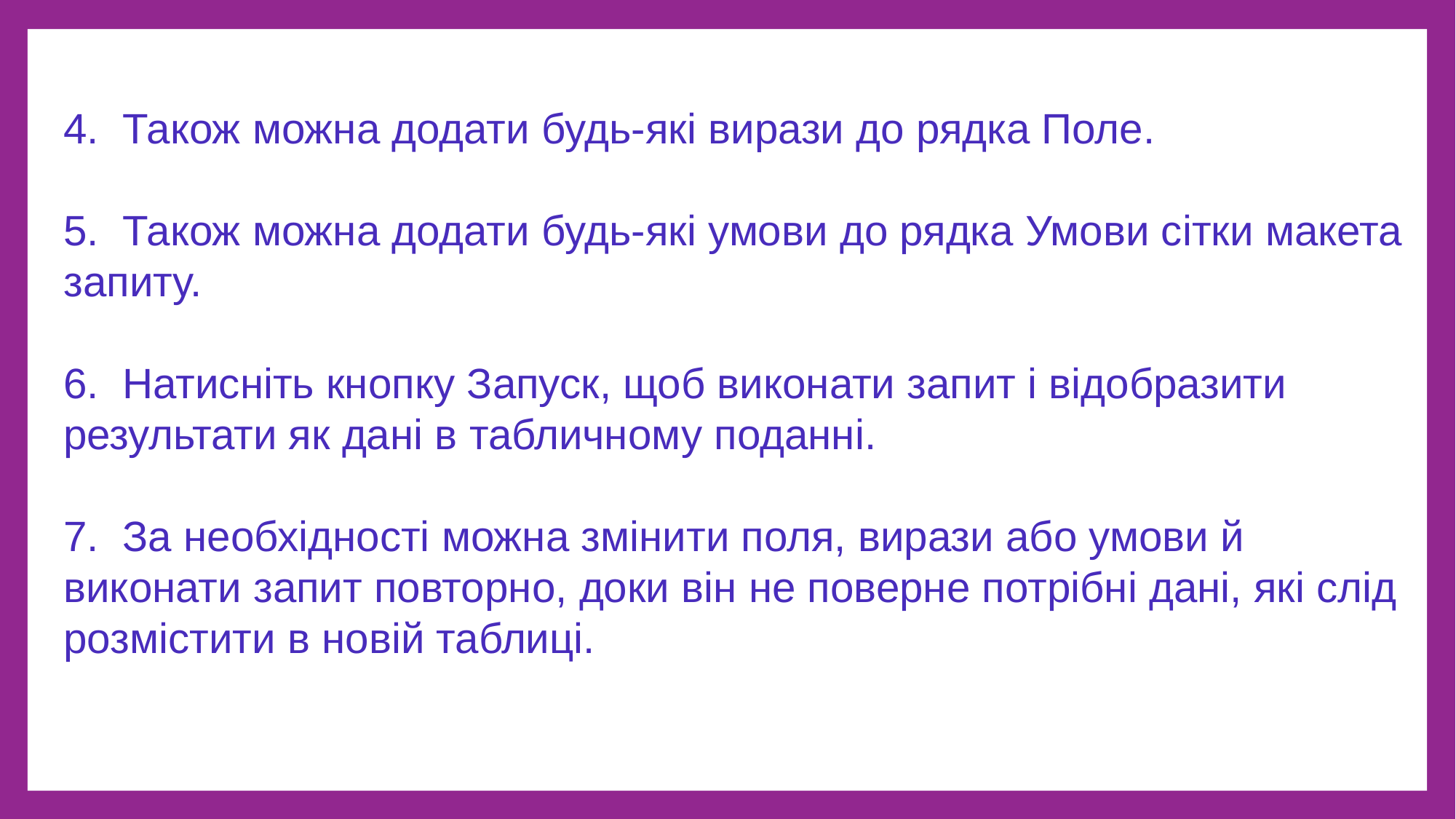

4.  Також можна додати будь-які вирази до рядка Поле.

5.  Також можна додати будь-які умови до рядка Умови сітки макета запиту.

6.  Натисніть кнопку Запуск, щоб виконати запит і відобразити результати як дані в табличному поданні.

7.  За необхідності можна змінити поля, вирази або умови й виконати запит повторно, доки він не поверне потрібні дані, які слід розмістити в новій таблиці.